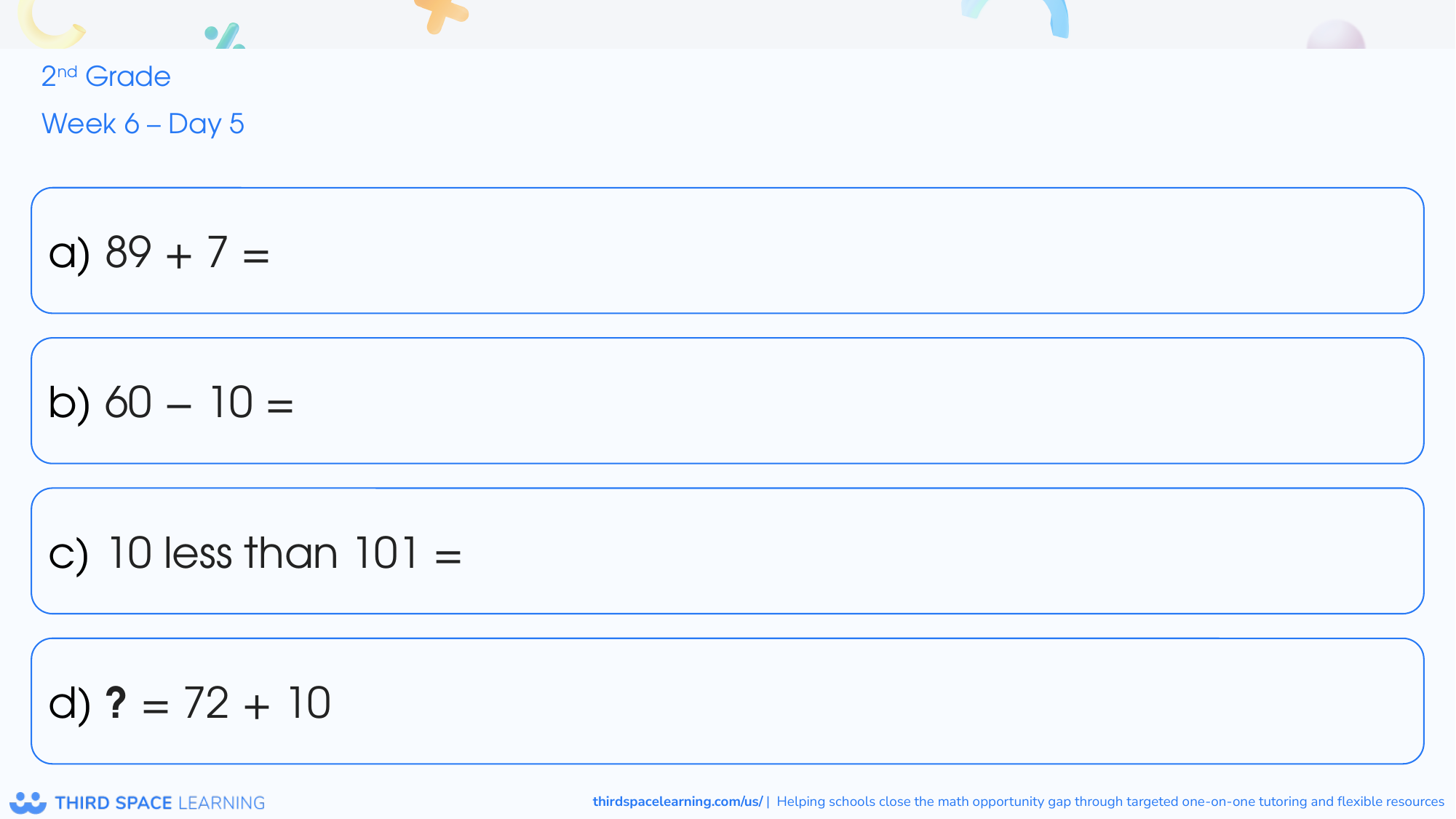

2nd Grade
Week 6 – Day 5
89 + 7 =
60 − 10 =
10 less than 101 =
? = 72 + 10